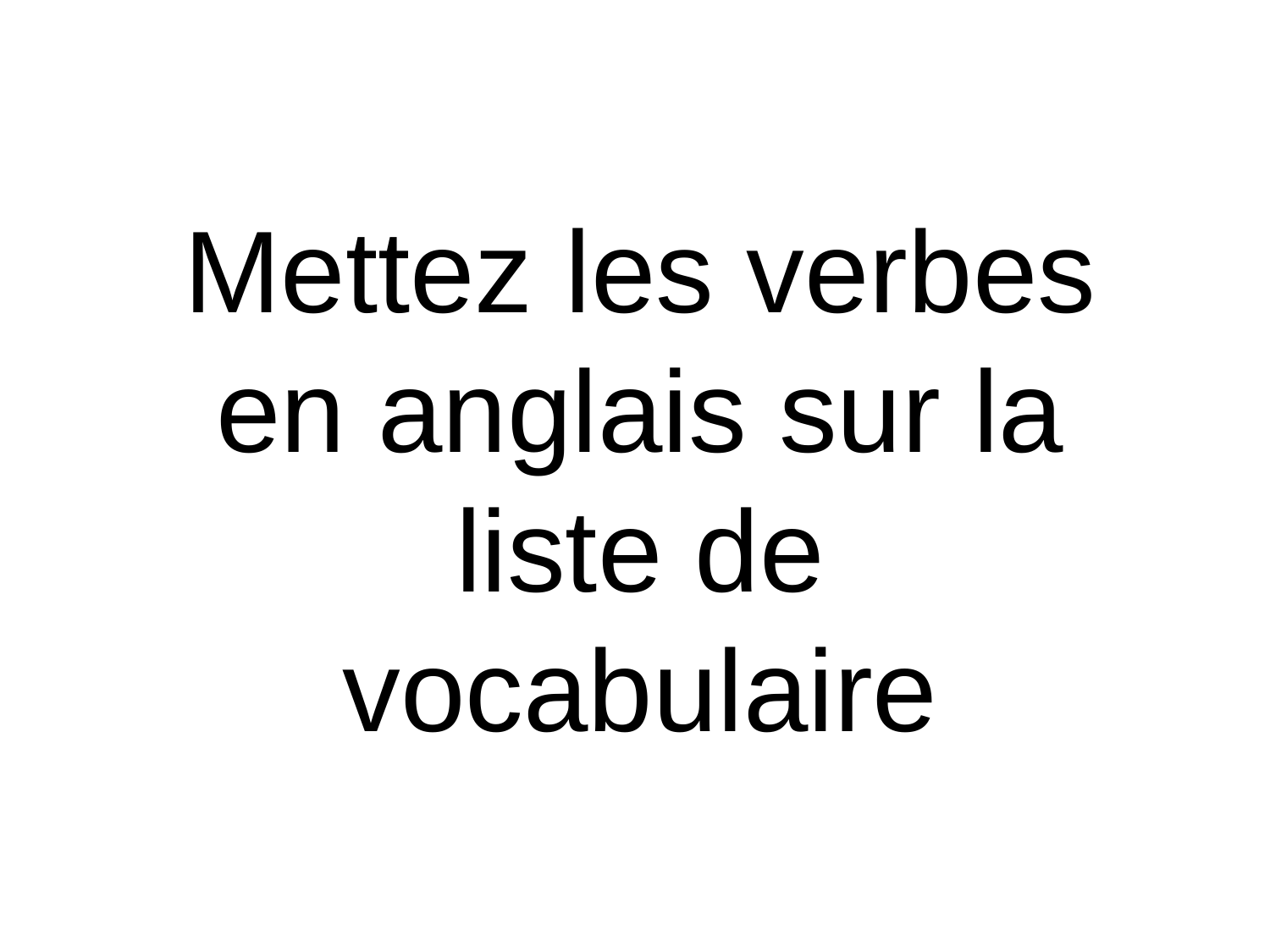

Mettez les verbes en anglais sur la liste de vocabulaire